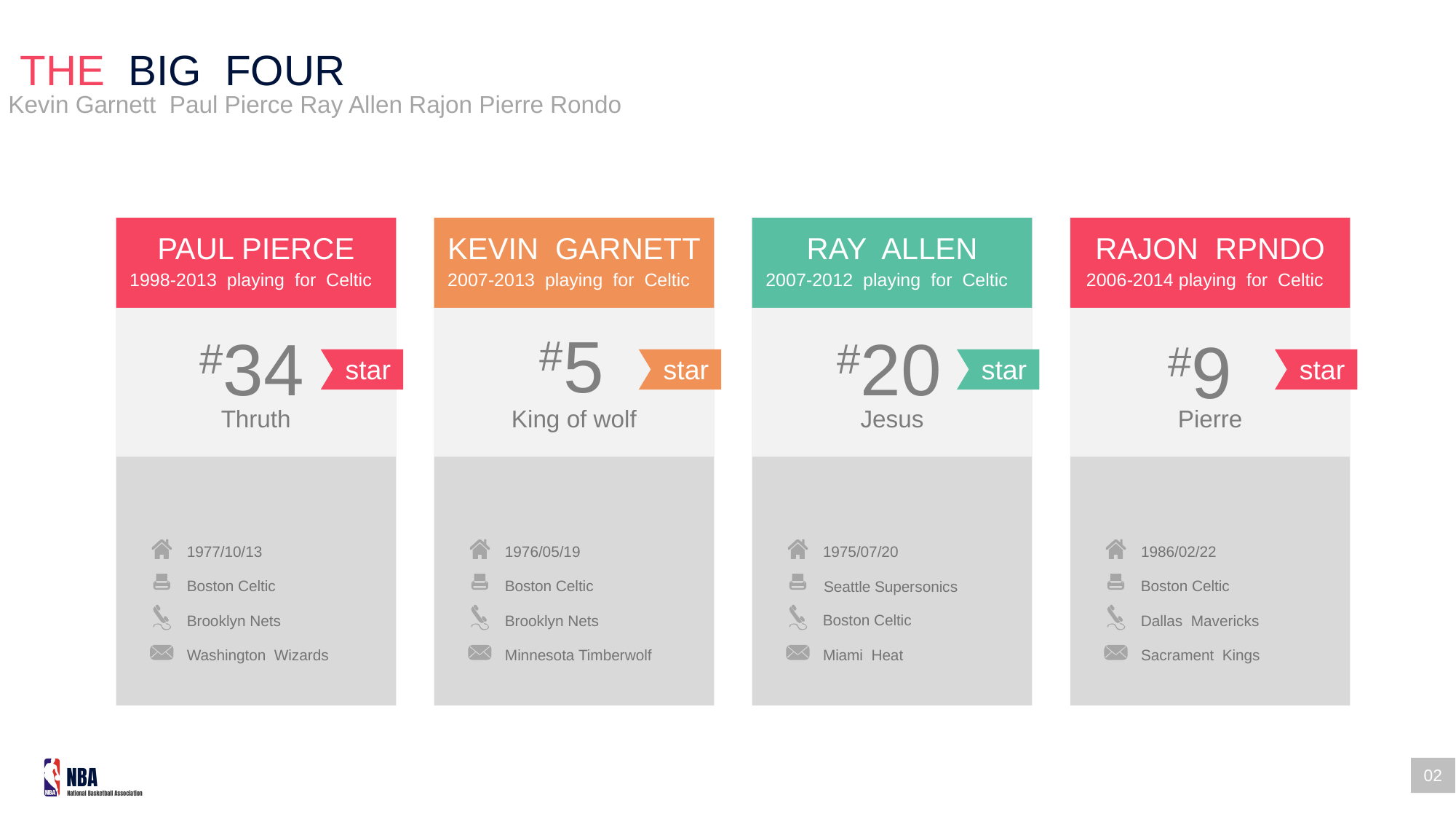

THE  BIG  FOUR
Kevin Garnett  Paul Pierce Ray Allen Rajon Pierre Rondo

PAUL PIERCE
1998-2013  playing  for  Celtic

#34
star

Thruth
1977/10/13

Boston Celtic

Brooklyn Nets
Washington  Wizards

KEVIN  GARNETT
2007-2013  playing  for  Celtic

#5
star

King of wolf
1976/05/19

Boston Celtic

Brooklyn Nets
Minnesota Timberwolf

RAY  ALLEN
2007-2012  playing  for  Celtic

#20
star

Jesus
1975/07/20

Seattle Supersonics

Boston Celtic
Miami  Heat

RAJON  RPNDO
2006-2014 playing  for  Celtic

#9
star

Pierre
1986/02/22

Boston Celtic

Dallas  Mavericks
Sacrament  Kings